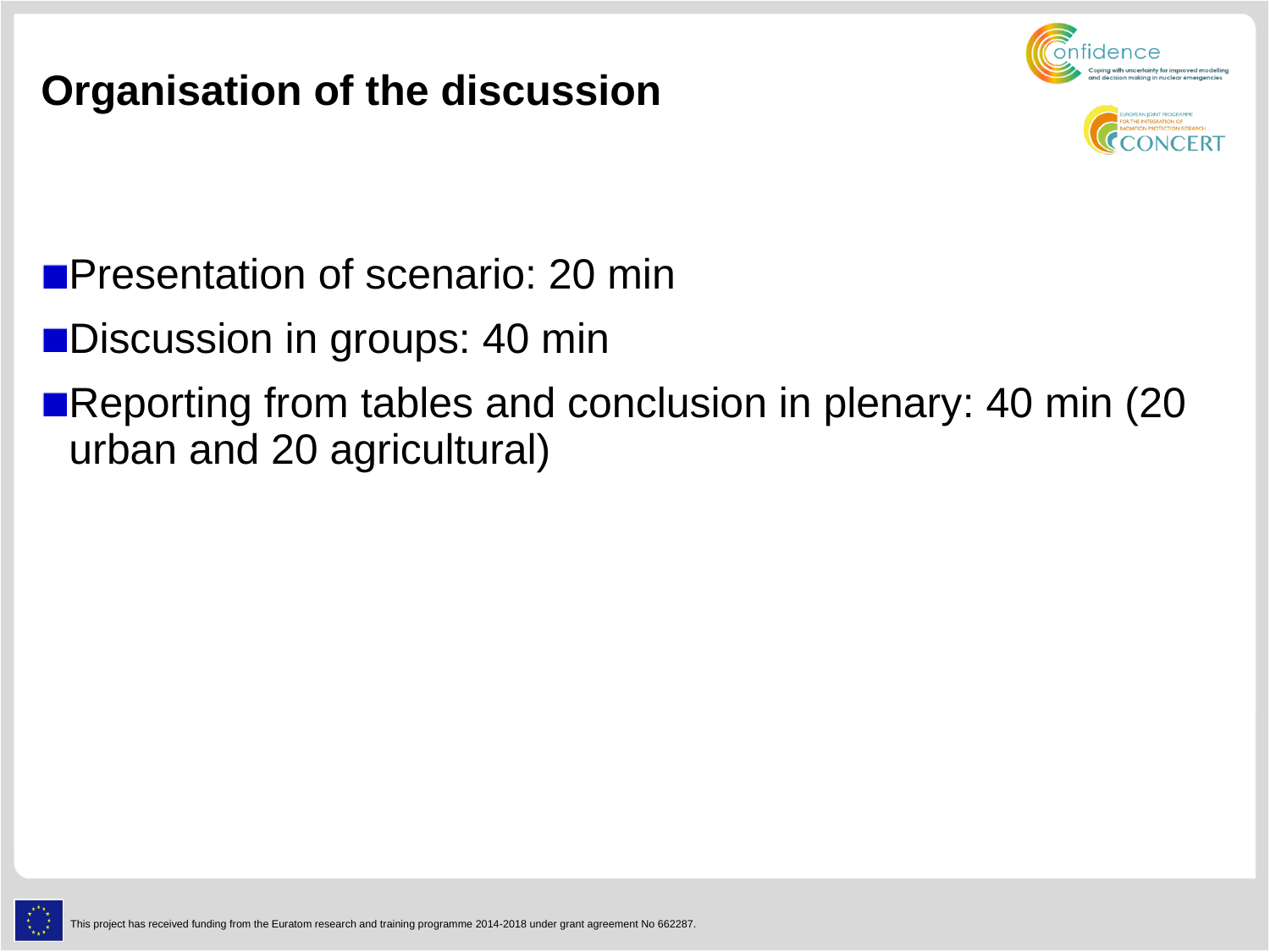

# Organisation of the discussion
Presentation of scenario: 20 min
Discussion in groups: 40 min
Reporting from tables and conclusion in plenary: 40 min (20 urban and 20 agricultural)